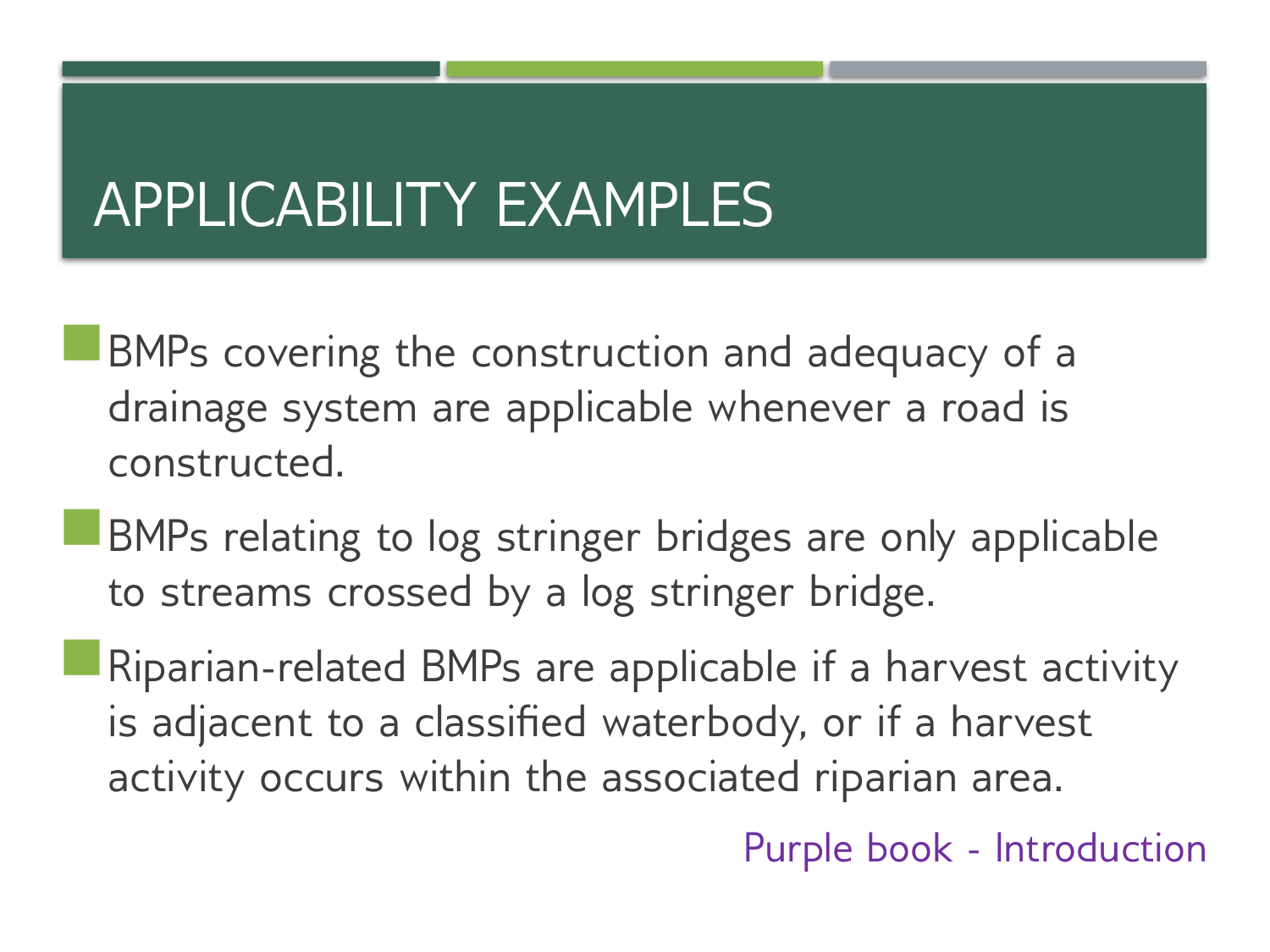

# Applicability examples

BMPs covering the construction and adequacy of a drainage system are applicable whenever a road is constructed.
BMPs relating to log stringer bridges are only applicable to streams crossed by a log stringer bridge.
Riparian-related BMPs are applicable if a harvest activity is adjacent to a classified waterbody, or if a harvest activity occurs within the associated riparian area.
Purple book - Introduction